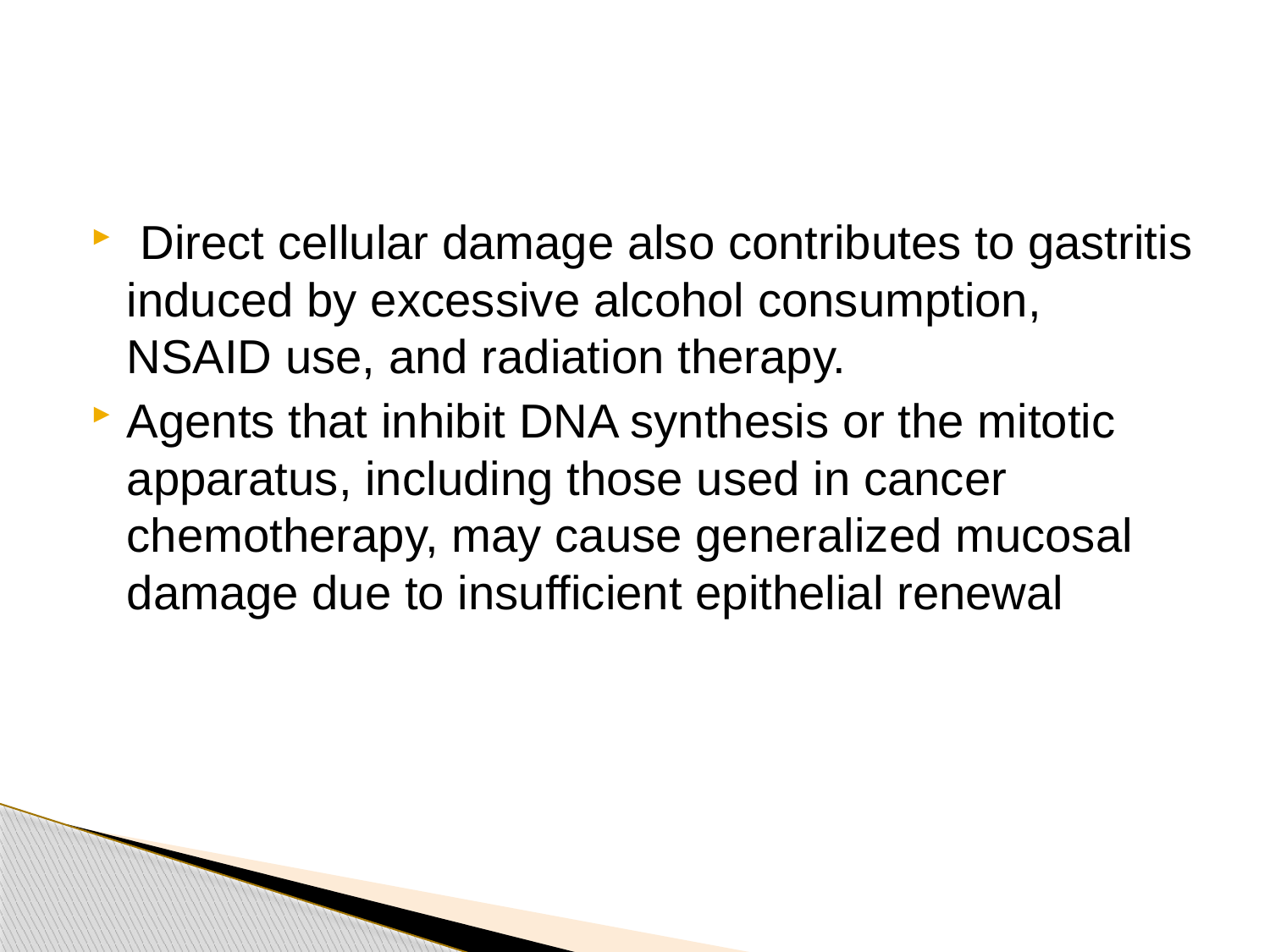

Direct cellular damage also contributes to gastritis induced by excessive alcohol consumption, NSAID use, and radiation therapy.
Agents that inhibit DNA synthesis or the mitotic apparatus, including those used in cancer chemotherapy, may cause generalized mucosal damage due to insufficient epithelial renewal